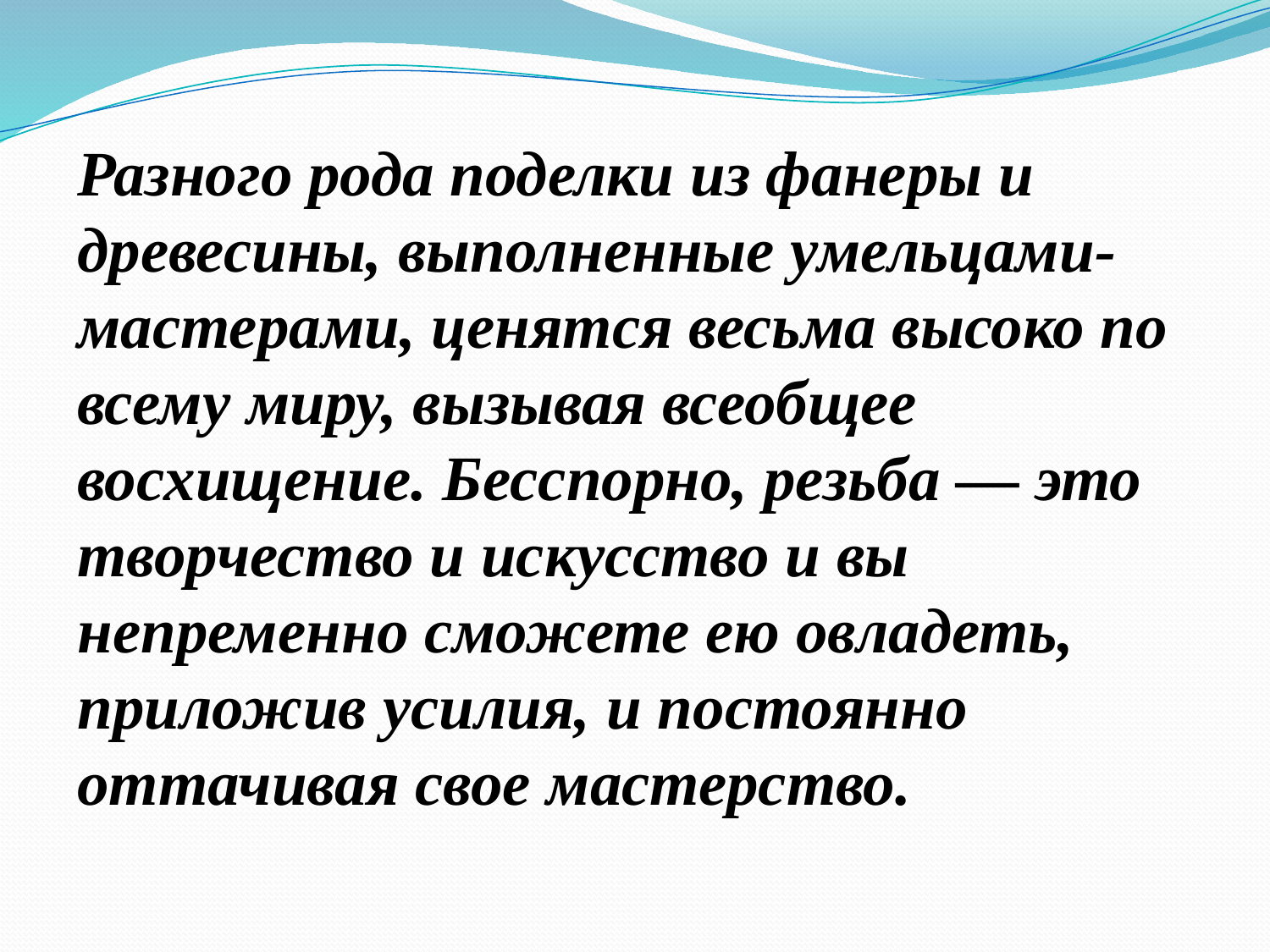

Разного рода поделки из фанеры и древесины, выполненные умельцами-мастерами, ценятся весьма высоко по всему миру, вызывая всеобщее восхищение. Бесспорно, резьба — это творчество и искусство и вы непременно сможете ею овладеть, приложив усилия, и постоянно оттачивая свое мастерство.